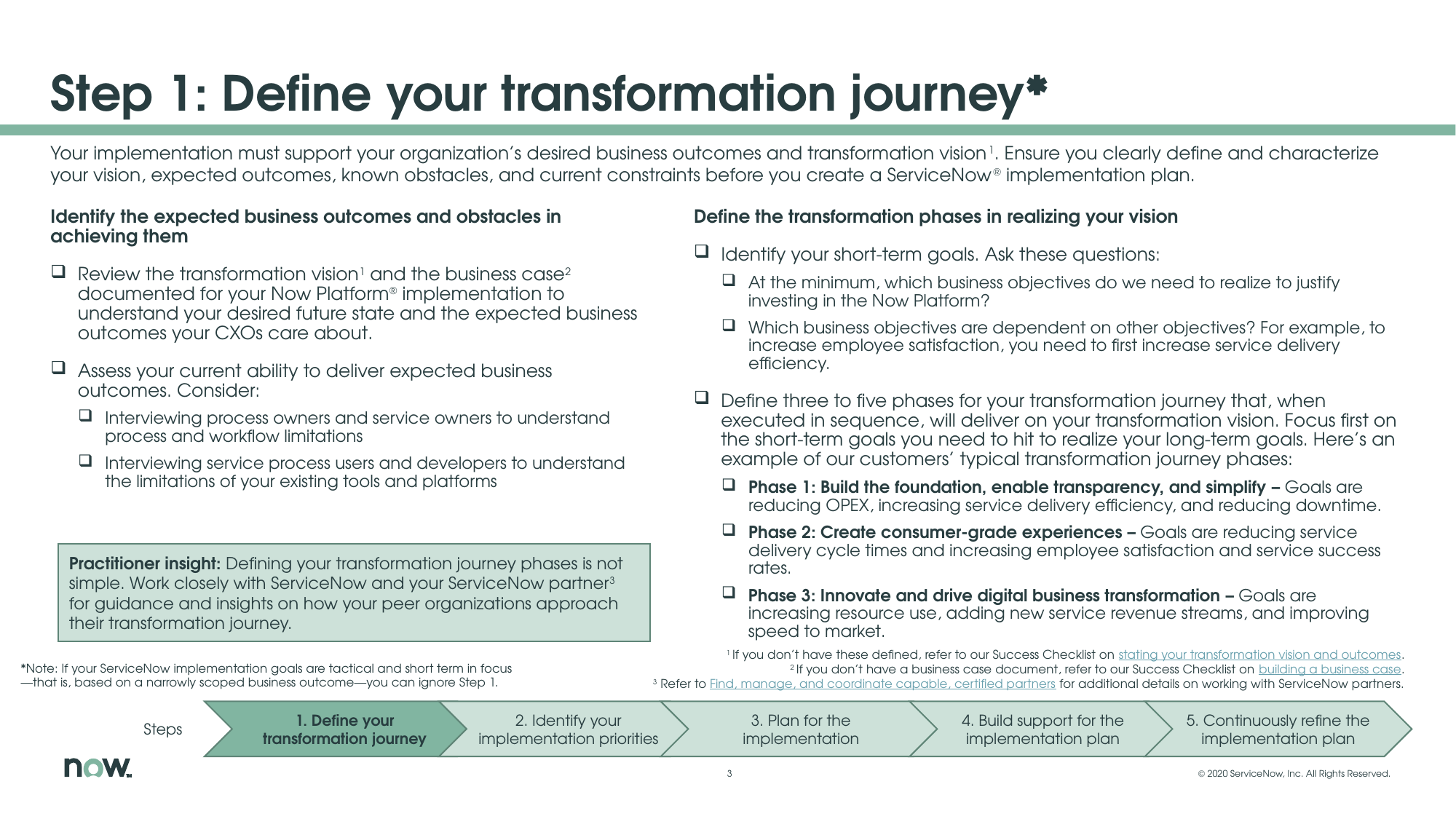

# Step 1: Define your transformation journey*

Your implementation must support your organization’s desired business outcomes and transformation vision1. Ensure you clearly define and characterize your vision, expected outcomes, known obstacles, and current constraints before you create a ServiceNow® implementation plan.
Identify the expected business outcomes and obstacles in achieving them
Review the transformation vision1 and the business case2 documented for your Now Platform® implementation to understand your desired future state and the expected business outcomes your CXOs care about.
Assess your current ability to deliver expected business outcomes. Consider:
Interviewing process owners and service owners to understand process and workflow limitations
Interviewing service process users and developers to understand the limitations of your existing tools and platforms

Define the transformation phases in realizing your vision
Identify your short-term goals. Ask these questions:
At the minimum, which business objectives do we need to realize to justify investing in the Now Platform?
Which business objectives are dependent on other objectives? For example, to increase employee satisfaction, you need to first increase service delivery efficiency.
Define three to five phases for your transformation journey that, when executed in sequence, will deliver on your transformation vision. Focus first on the short-term goals you need to hit to realize your long-term goals. Here’s an example of our customers’ typical transformation journey phases:
Phase 1: Build the foundation, enable transparency, and simplify – Goals are reducing OPEX, increasing service delivery efficiency, and reducing downtime.
Phase 2: Create consumer-grade experiences – Goals are reducing service delivery cycle times and increasing employee satisfaction and service success rates.
Phase 3: Innovate and drive digital business transformation – Goals are increasing resource use, adding new service revenue streams, and improving speed to market.

Practitioner insight: Defining your transformation journey phases is not simple. Work closely with ServiceNow and your ServiceNow partner3 for guidance and insights on how your peer organizations approach their transformation journey.
1 If you don’t have these defined, refer to our Success Checklist on stating your transformation vision and outcomes.
2 If you don’t have a business case document, refer to our Success Checklist on building a business case.
3 Refer to Find, manage, and coordinate capable, certified partners for additional details on working with ServiceNow partners.
*Note: If your ServiceNow implementation goals are tactical and short term in focus—that is, based on a narrowly scoped business outcome—you can ignore Step 1.
Steps
1. Define your transformation journey
2. Identify your implementation priorities
3. Plan for the implementation
4. Build support for the implementation plan
5. Continuously refine the implementation plan